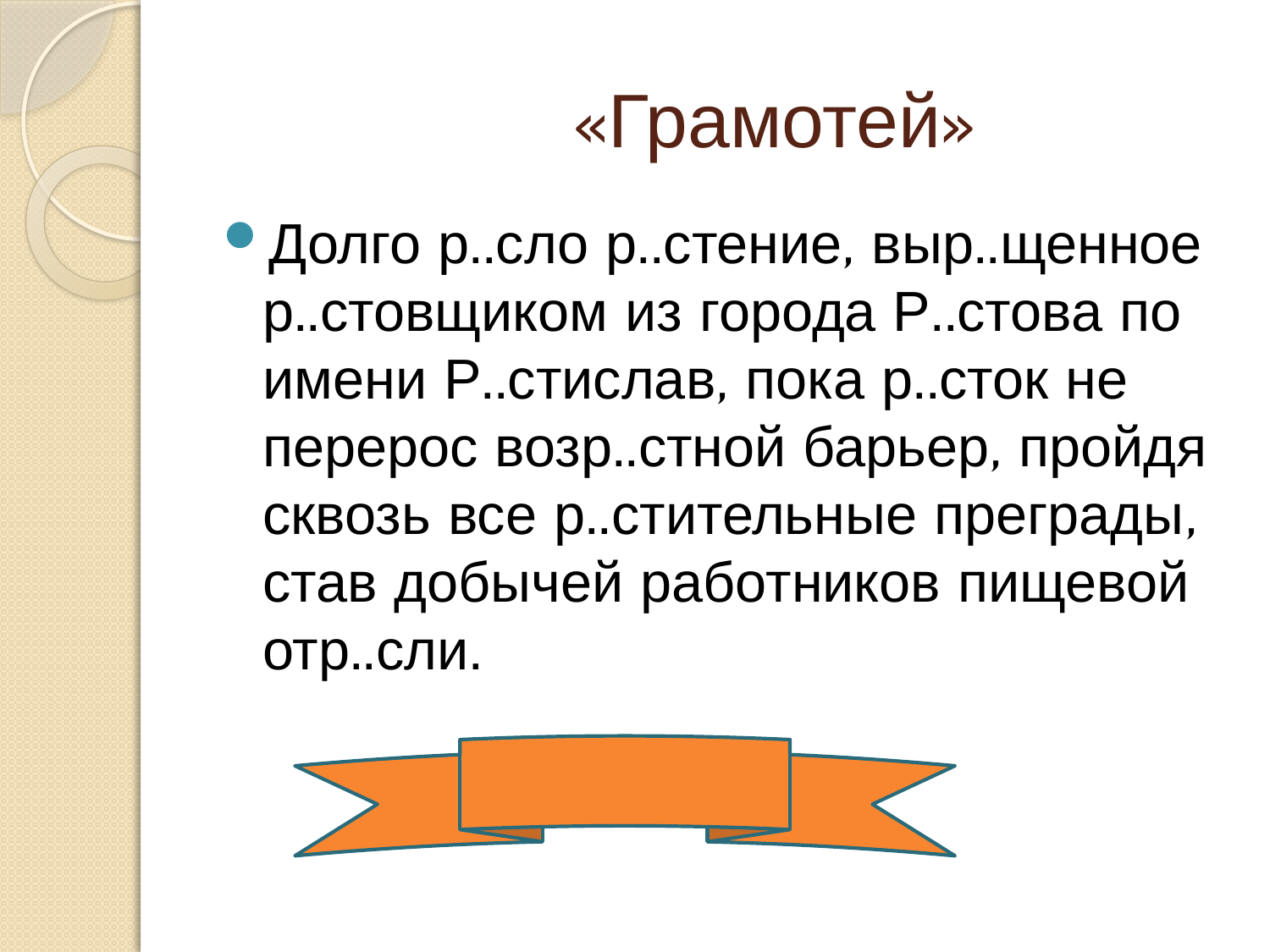

# «Грамотей»
Долго р..сло р..стение, выр..щенное р..стовщиком из города Р..стова по имени Р..стислав, пока р..сток не перерос возр..стной барьер, пройдя сквозь все р..стительные преграды, став добычей работников пищевой отр..сли.